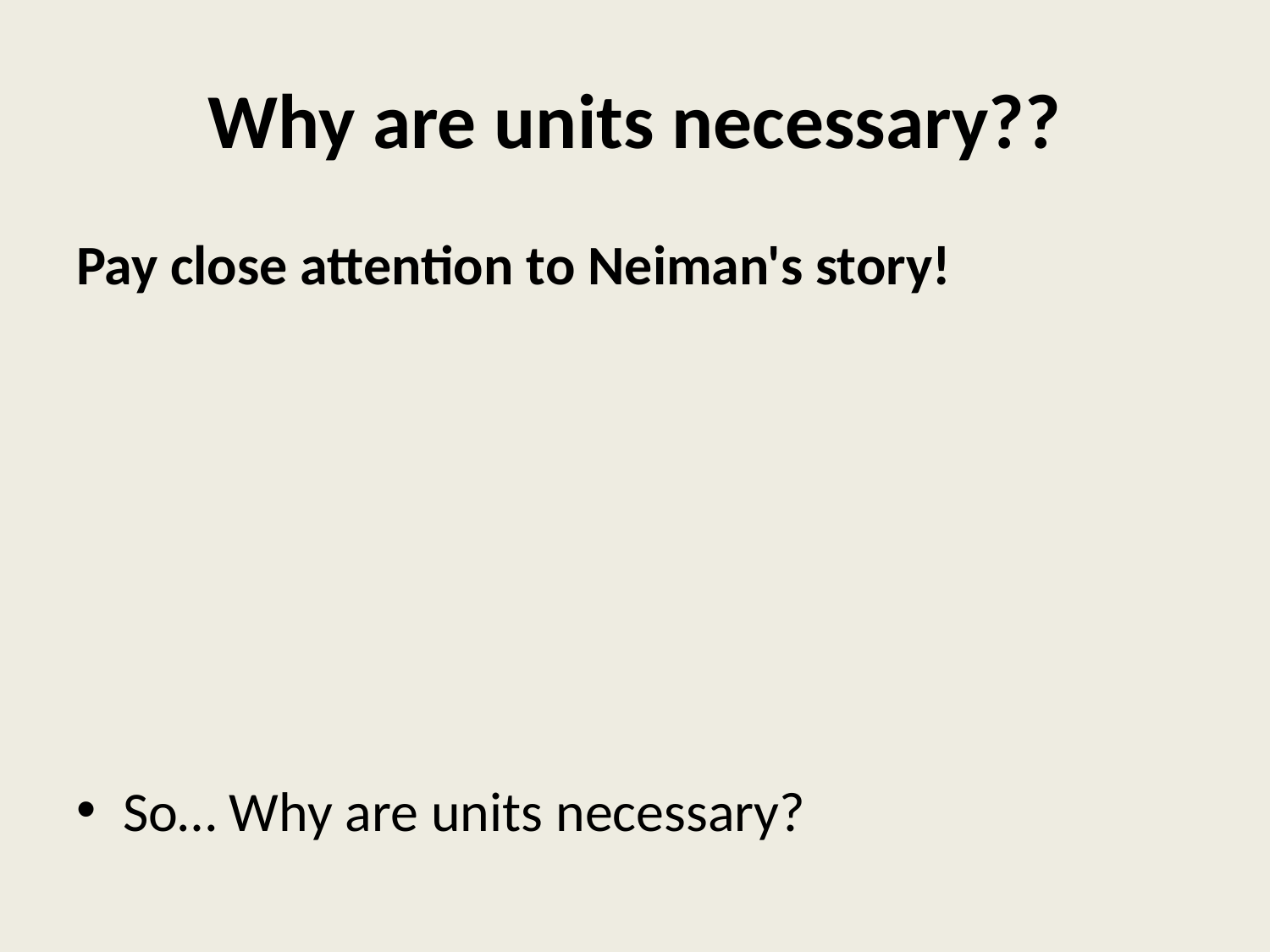

# Why are units necessary??
Pay close attention to Neiman's story!

So… Why are units necessary?